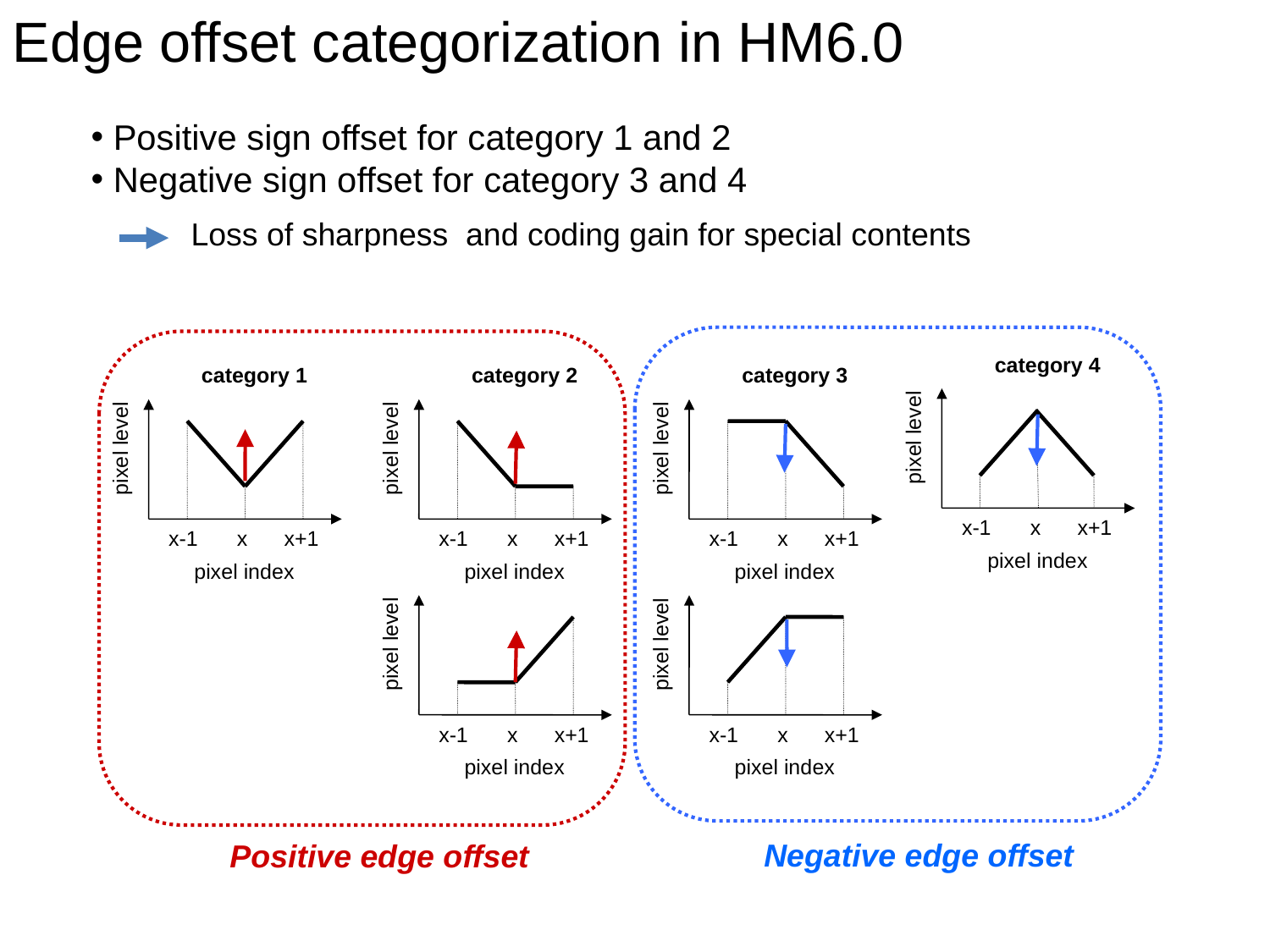

Edge offset categorization in HM6.0
 Positive sign offset for category 1 and 2
 Negative sign offset for category 3 and 4
Loss of sharpness  and coding gain for special contents

category 4
category 1
category 2
category 3
pixel level

pixel level

pixel level

pixel level

x-1
x
x+1

x-1
x
x+1

x-1
x
x+1

x-1
x
x+1
pixel index
pixel index
pixel index
pixel index
pixel level

pixel level

x-1
x
x+1

x-1
x
x+1
pixel index
pixel index

Negative edge offset
Positive edge offset